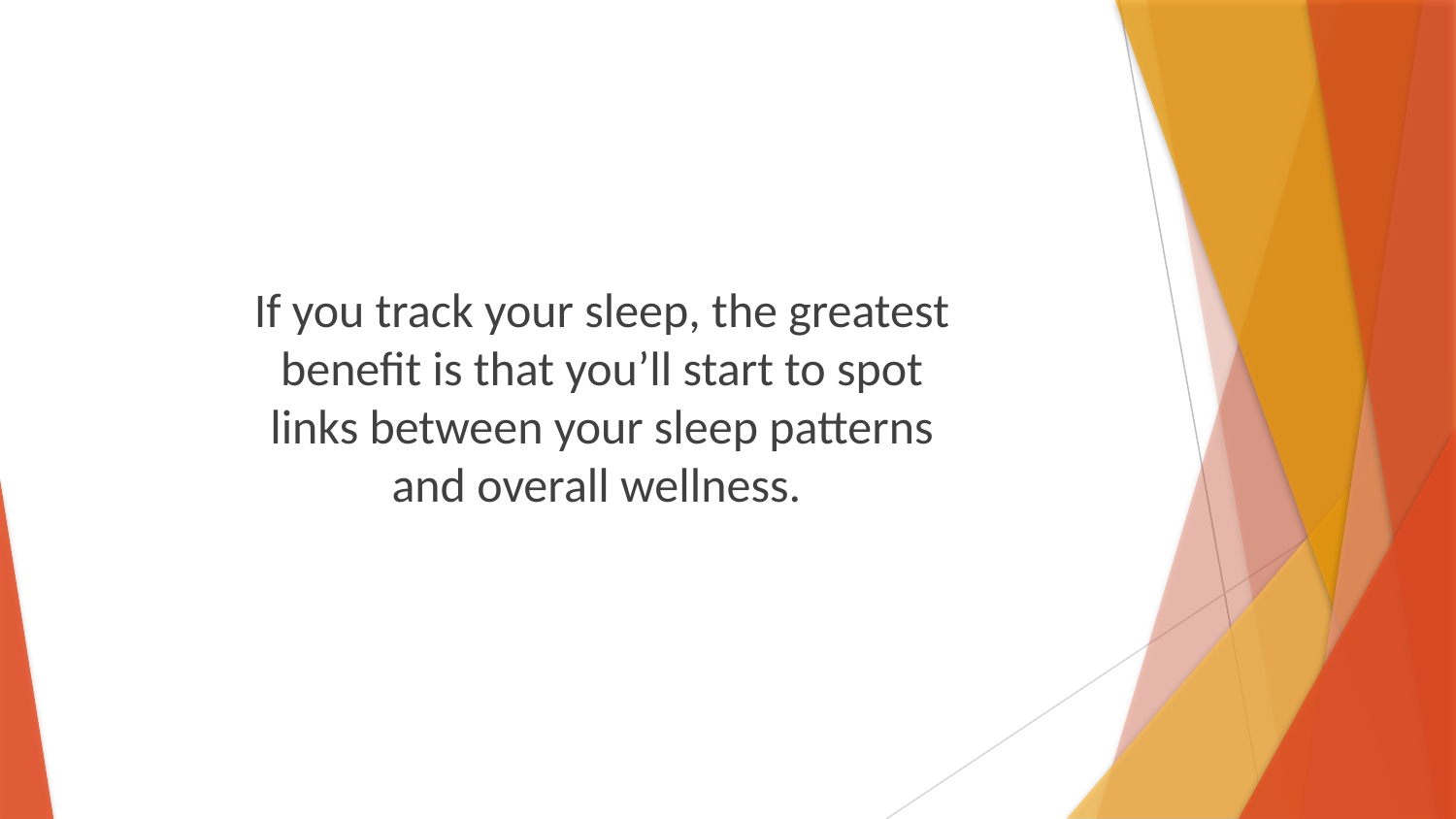

If you track your sleep, the greatest benefit is that you’ll start to spot links between your sleep patterns and overall wellness.